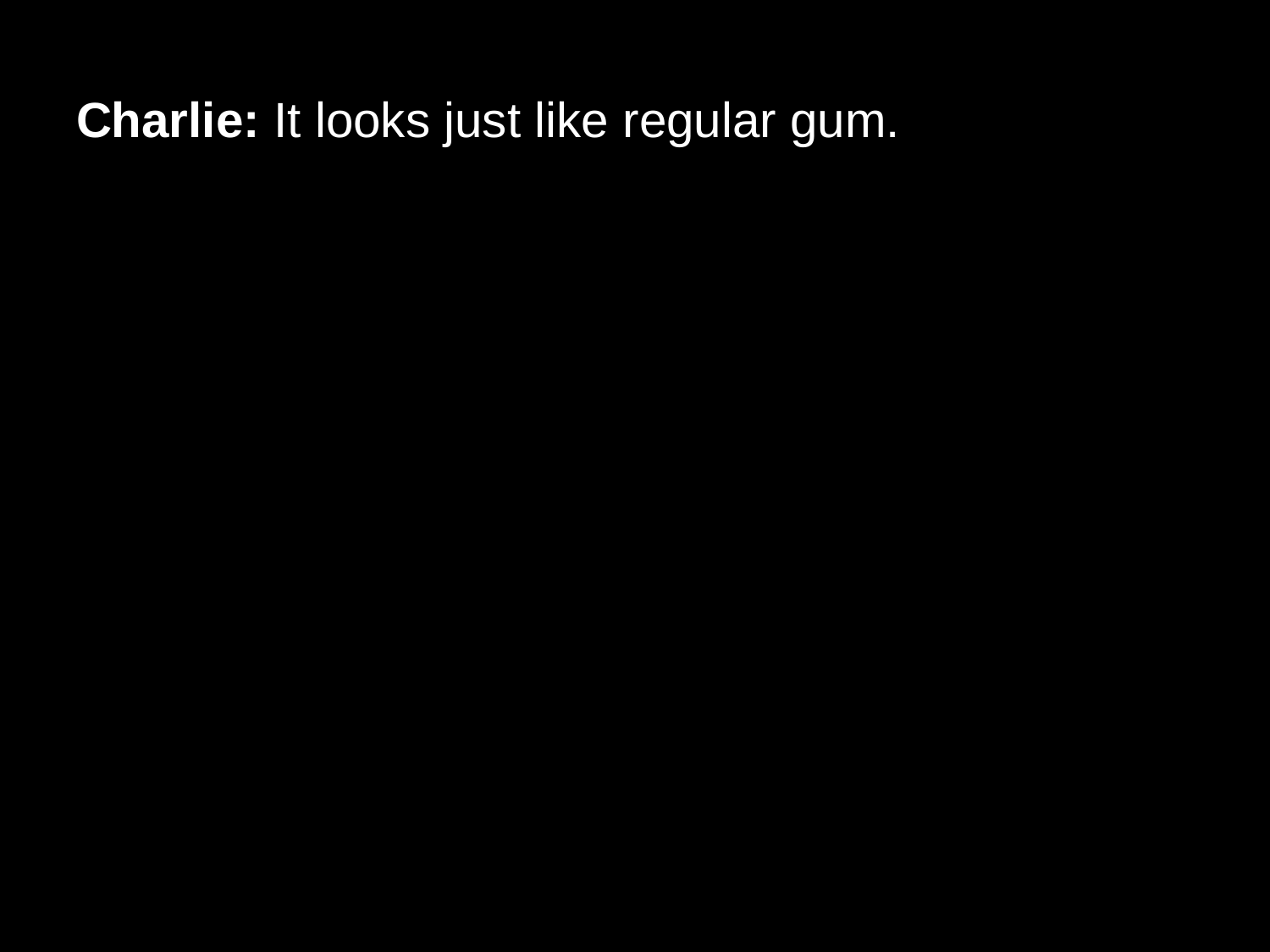

# Charlie: It looks just like regular gum.